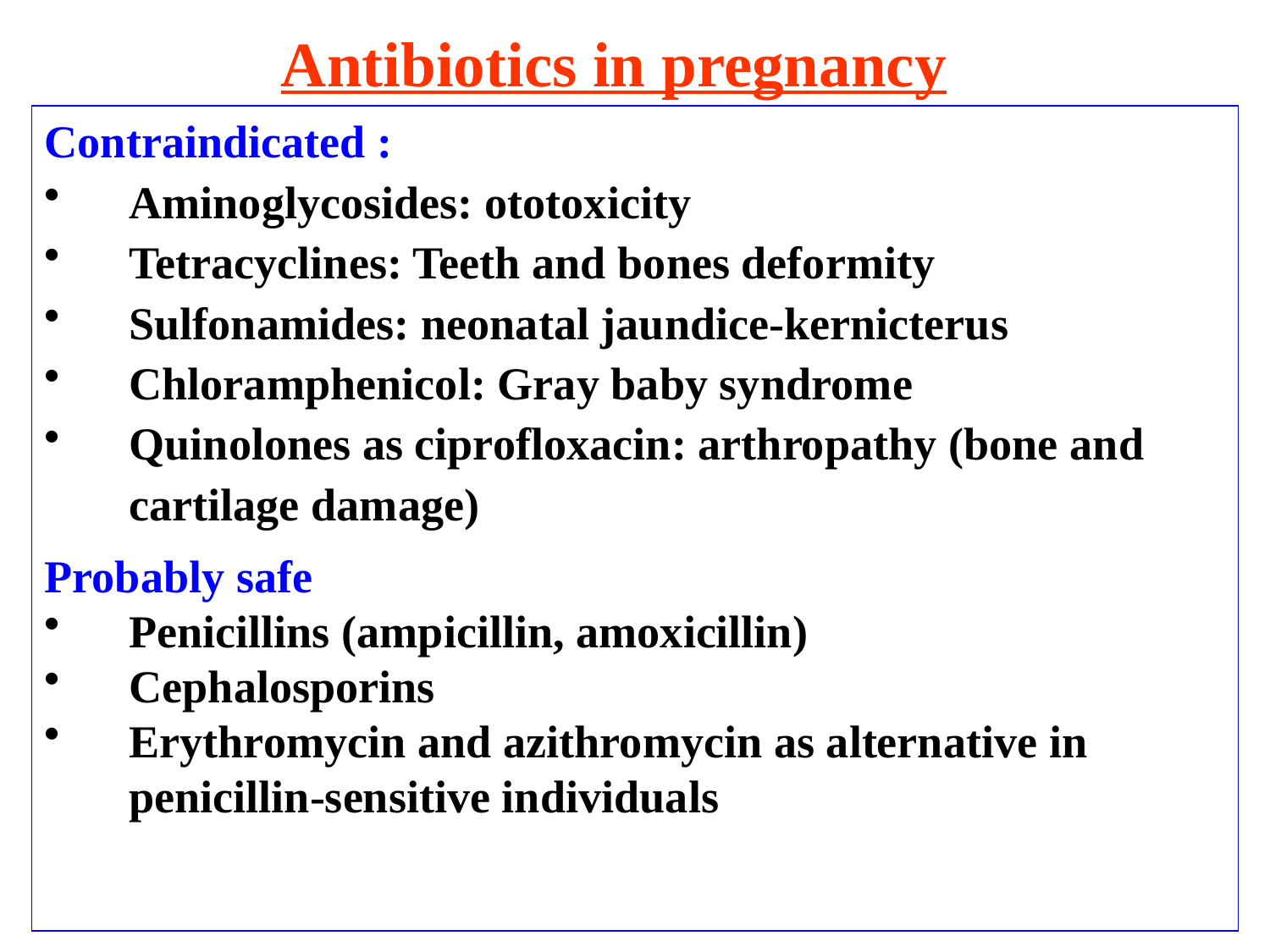

Antibiotics in pregnancy
Contraindicated :
Aminoglycosides: ototoxicity
Tetracyclines: Teeth and bones deformity
Sulfonamides: neonatal jaundice-kernicterus
Chloramphenicol: Gray baby syndrome
Quinolones as ciprofloxacin: arthropathy (bone and cartilage damage)

Probably safe
Penicillins (ampicillin, amoxicillin)
Cephalosporins
Erythromycin and azithromycin as alternative in penicillin-sensitive individuals